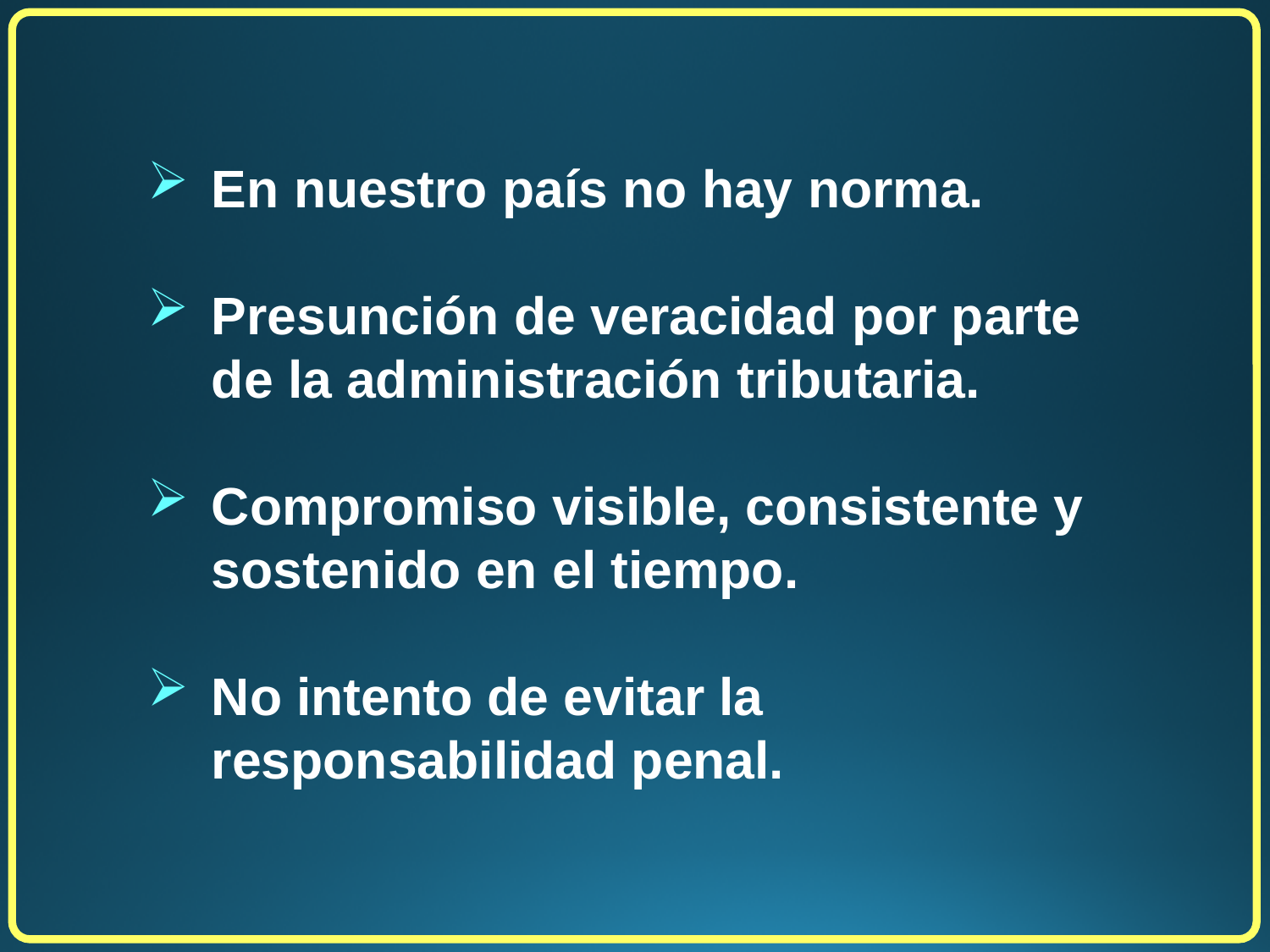

En nuestro país no hay norma.

Presunción de veracidad por parte de la administración tributaria.

Compromiso visible, consistente y sostenido en el tiempo.

No intento de evitar la responsabilidad penal.